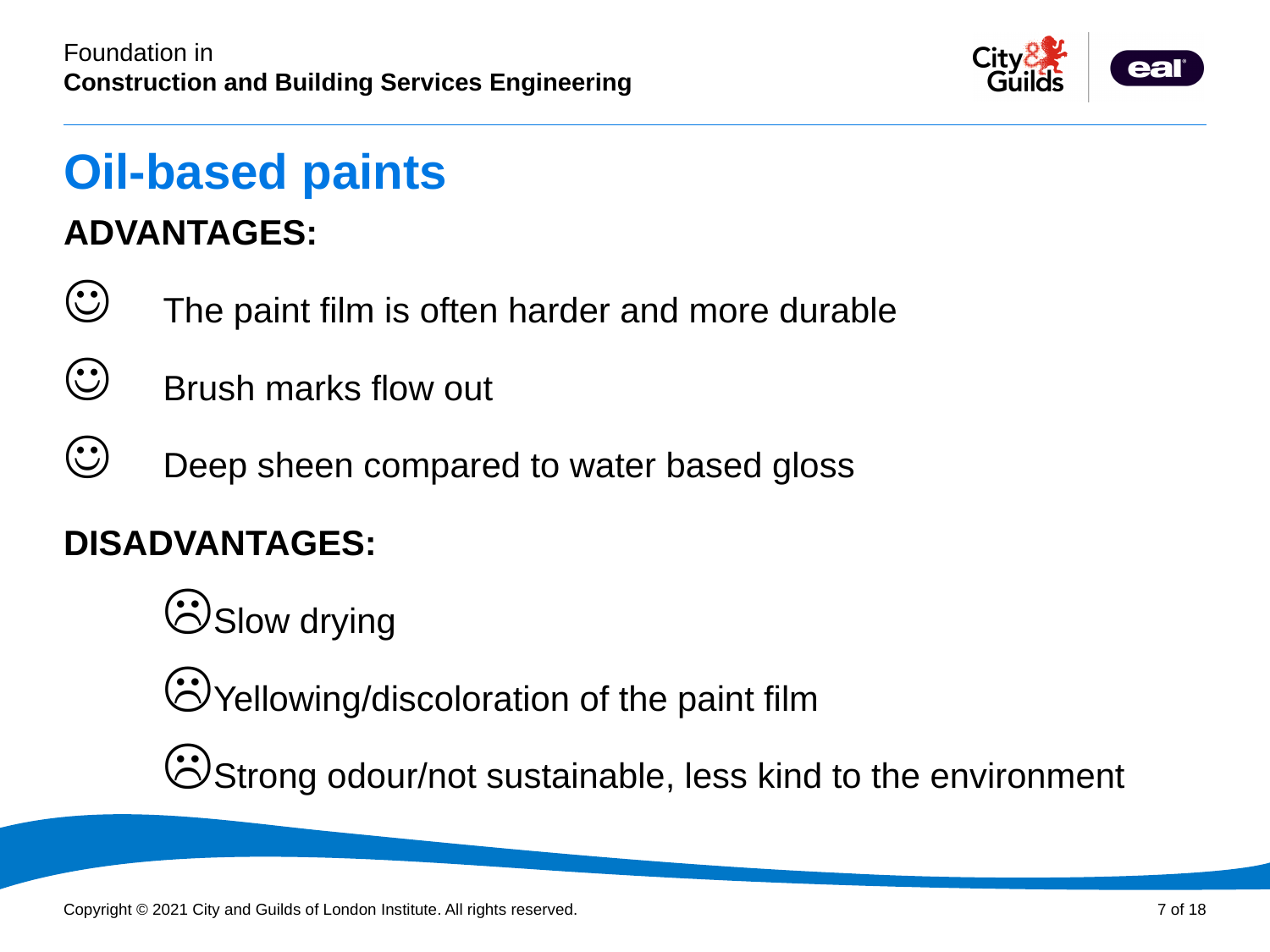

# Oil-based paints
ADVANTAGES:
The paint film is often harder and more durable
Brush marks flow out
Deep sheen compared to water based gloss
DISADVANTAGES:
Slow drying
Yellowing/discoloration of the paint film
Strong odour/not sustainable, less kind to the environment